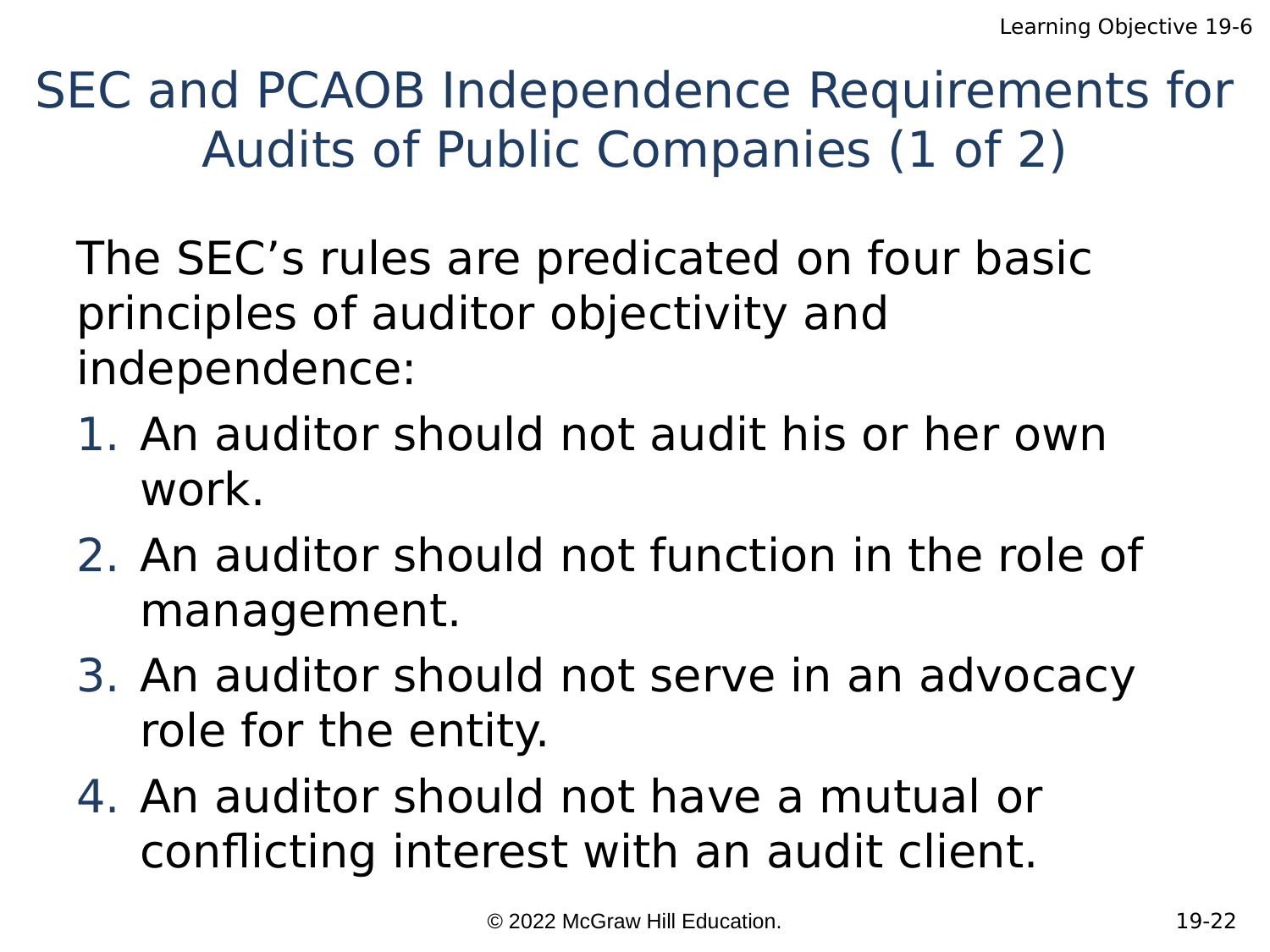

Learning Objective 19-6
# SEC and PCAOB Independence Requirements for Audits of Public Companies (1 of 2)
The SEC’s rules are predicated on four basic principles of auditor objectivity and independence:
An auditor should not audit his or her own work.
An auditor should not function in the role of management.
An auditor should not serve in an advocacy role for the entity.
An auditor should not have a mutual or conflicting interest with an audit client.